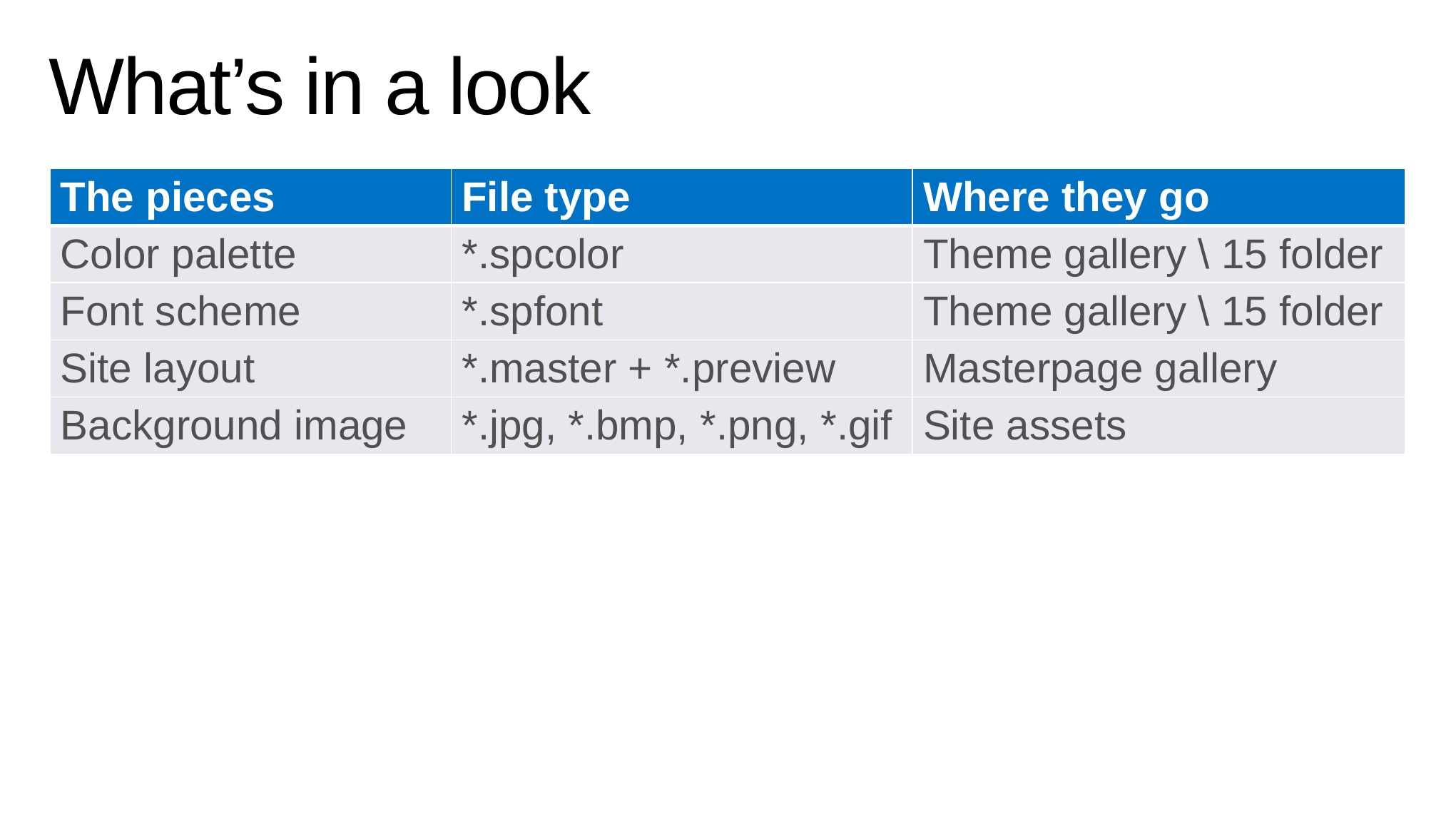

# What’s in a look

| The pieces | File type | Where they go |
| --- | --- | --- |
| Color palette | \*.spcolor | Theme gallery \ 15 folder |
| Font scheme | \*.spfont | Theme gallery \ 15 folder |
| Site layout | \*.master + \*.preview | Masterpage gallery |
| Background image | \*.jpg, \*.bmp, \*.png, \*.gif | Site assets |